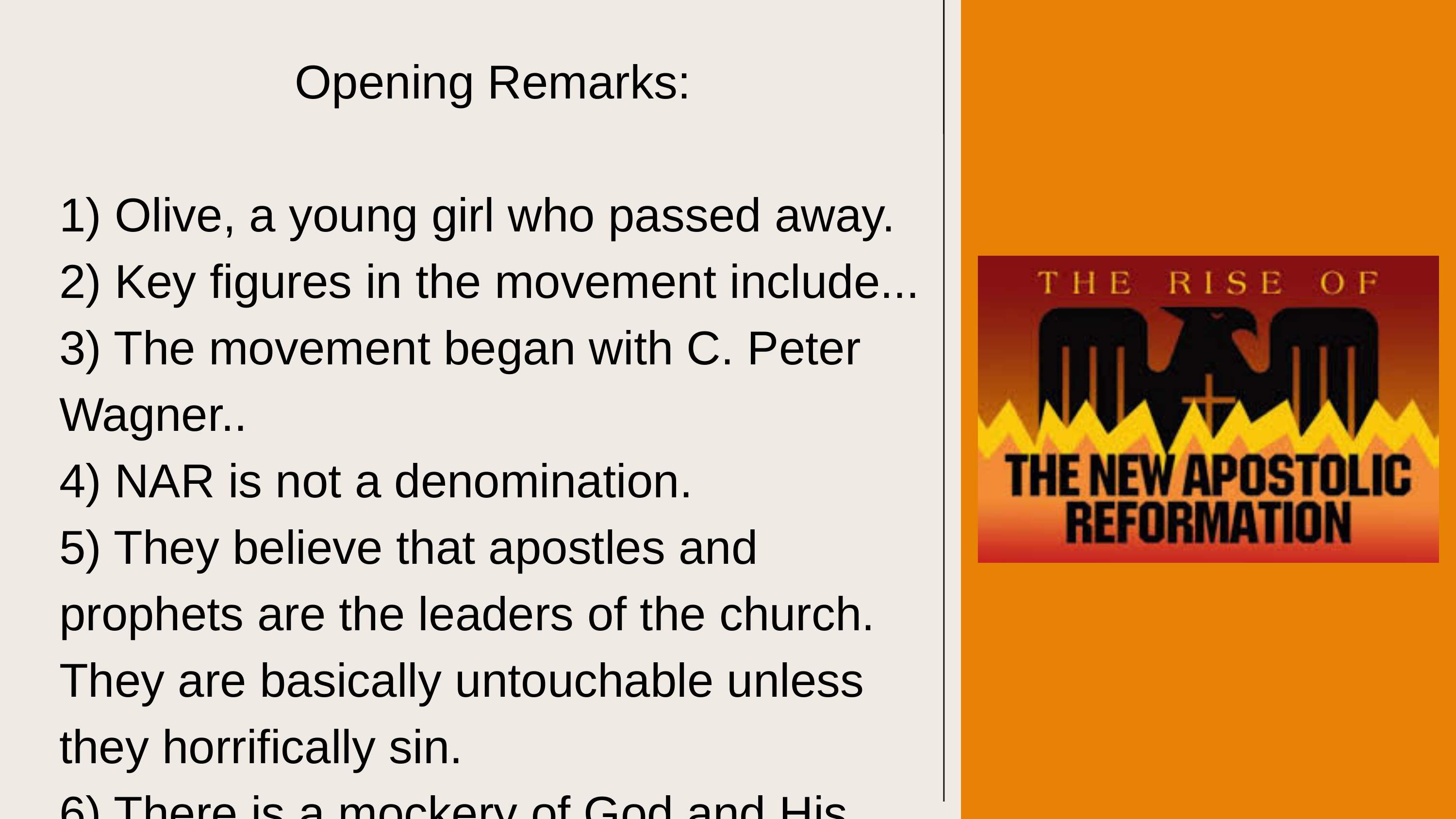

Opening Remarks:

1) Olive, a young girl who passed away.
2) Key figures in the movement include...
3) The movement began with C. Peter Wagner..
4) NAR is not a denomination.
5) They believe that apostles and prophets are the leaders of the church. They are basically untouchable unless they horrifically sin.
6) There is a mockery of God and His Word.